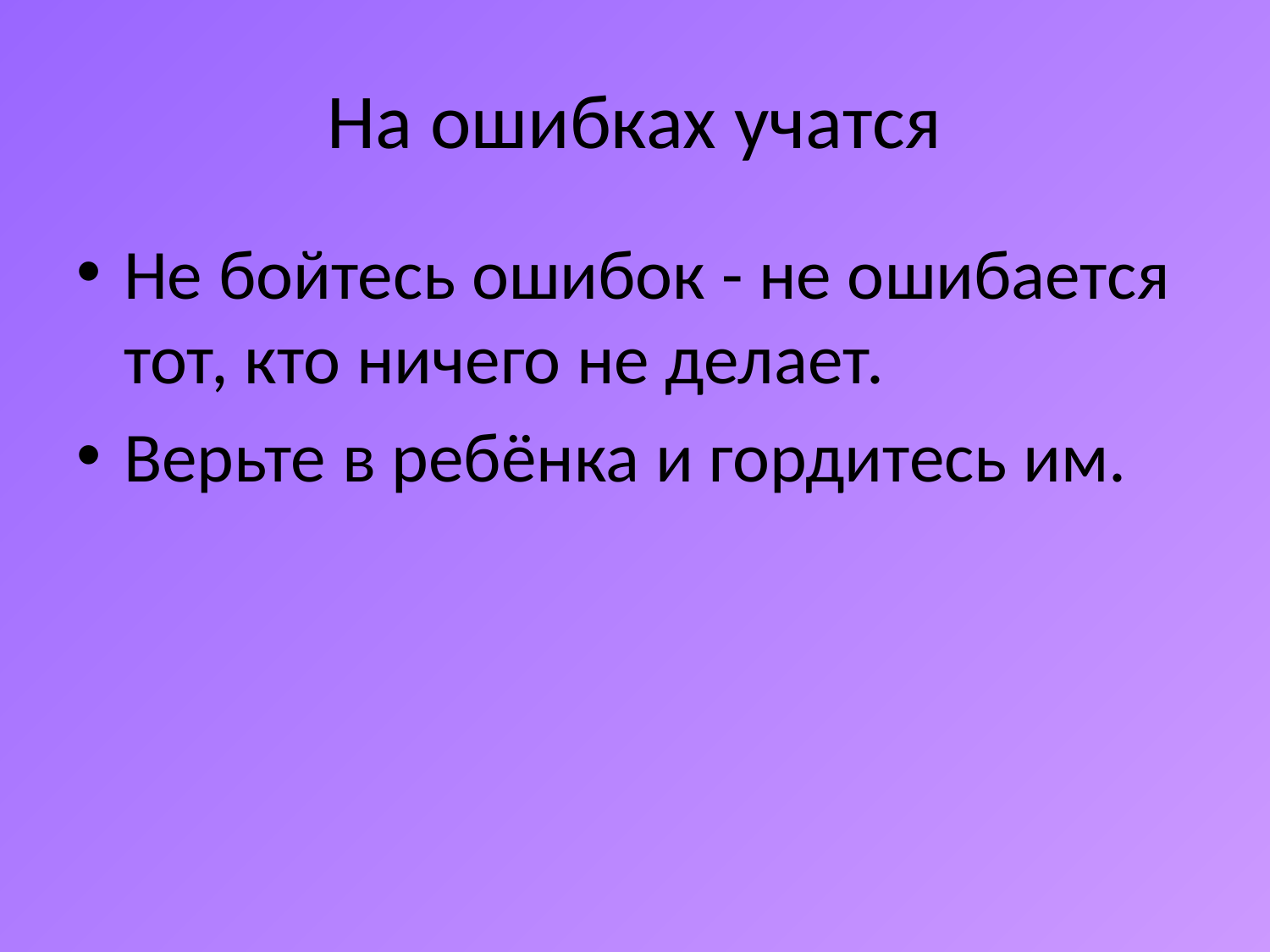

# На ошибках учатся
Не бойтесь ошибок - не ошибается тот, кто ничего не делает.
Верьте в ребёнка и гордитесь им.